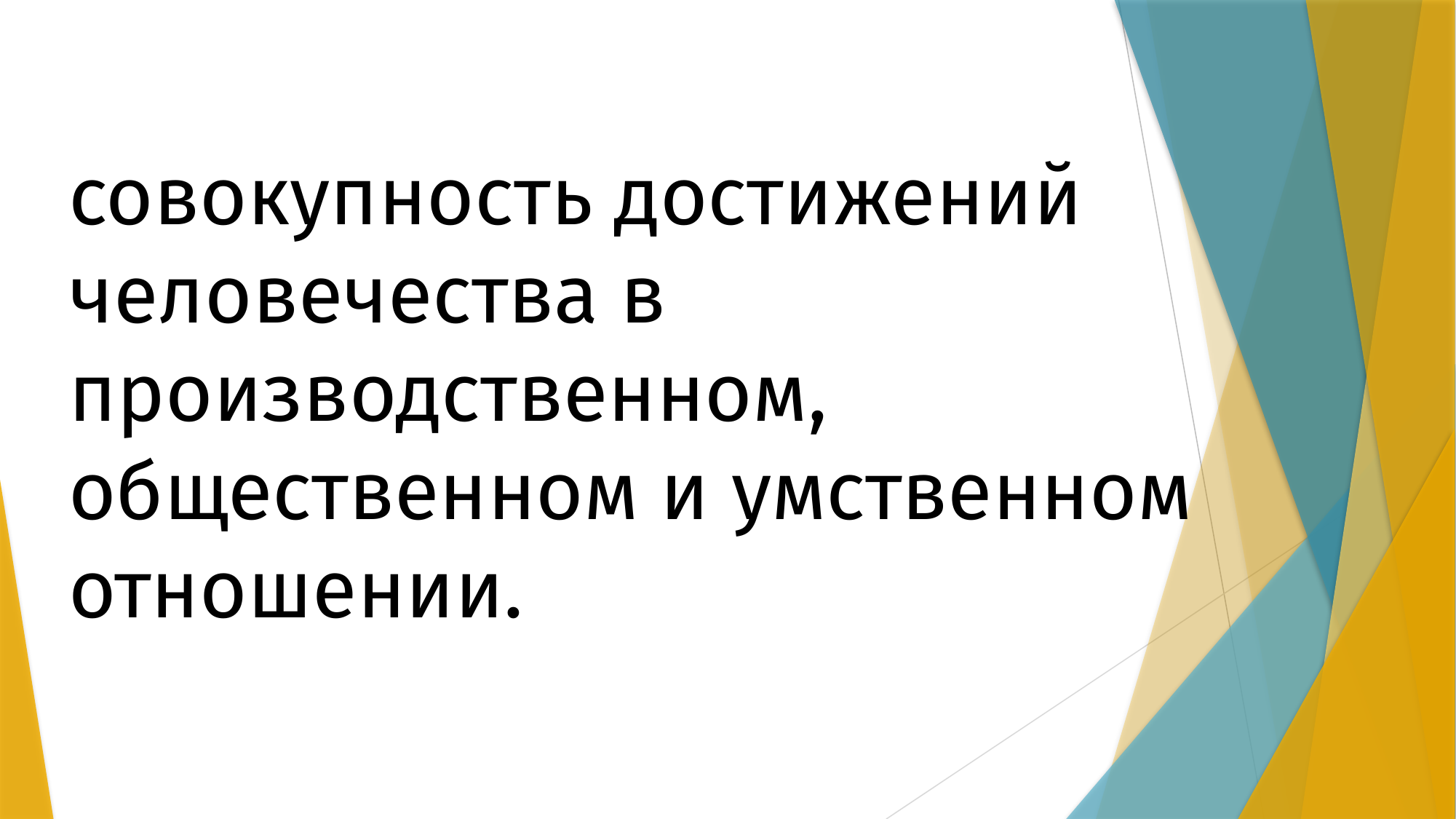

# совокупность достижений человечества в производственном, общественном и умственном отношении.